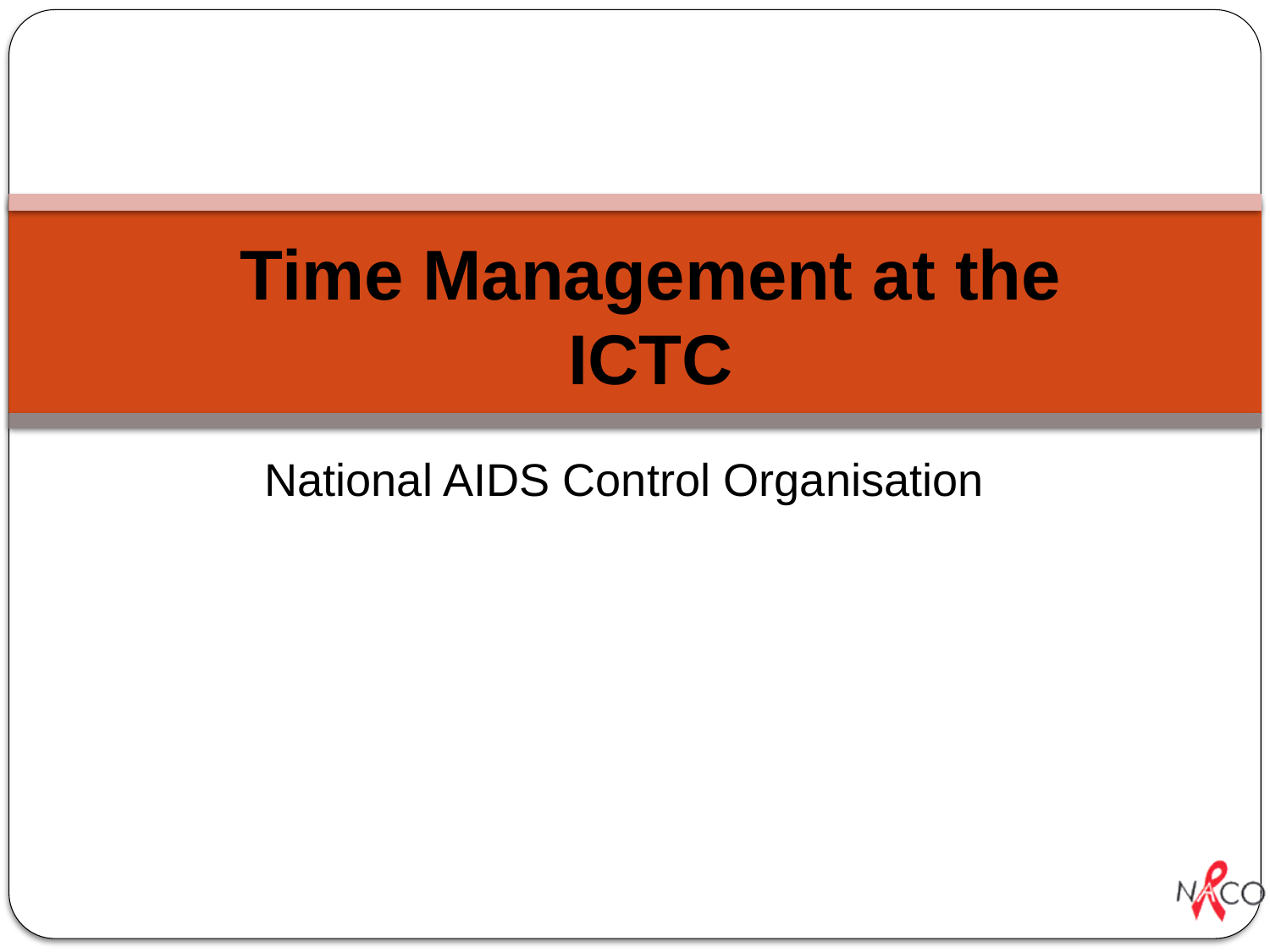

# Time Management at the ICTC
National AIDS Control Organisation